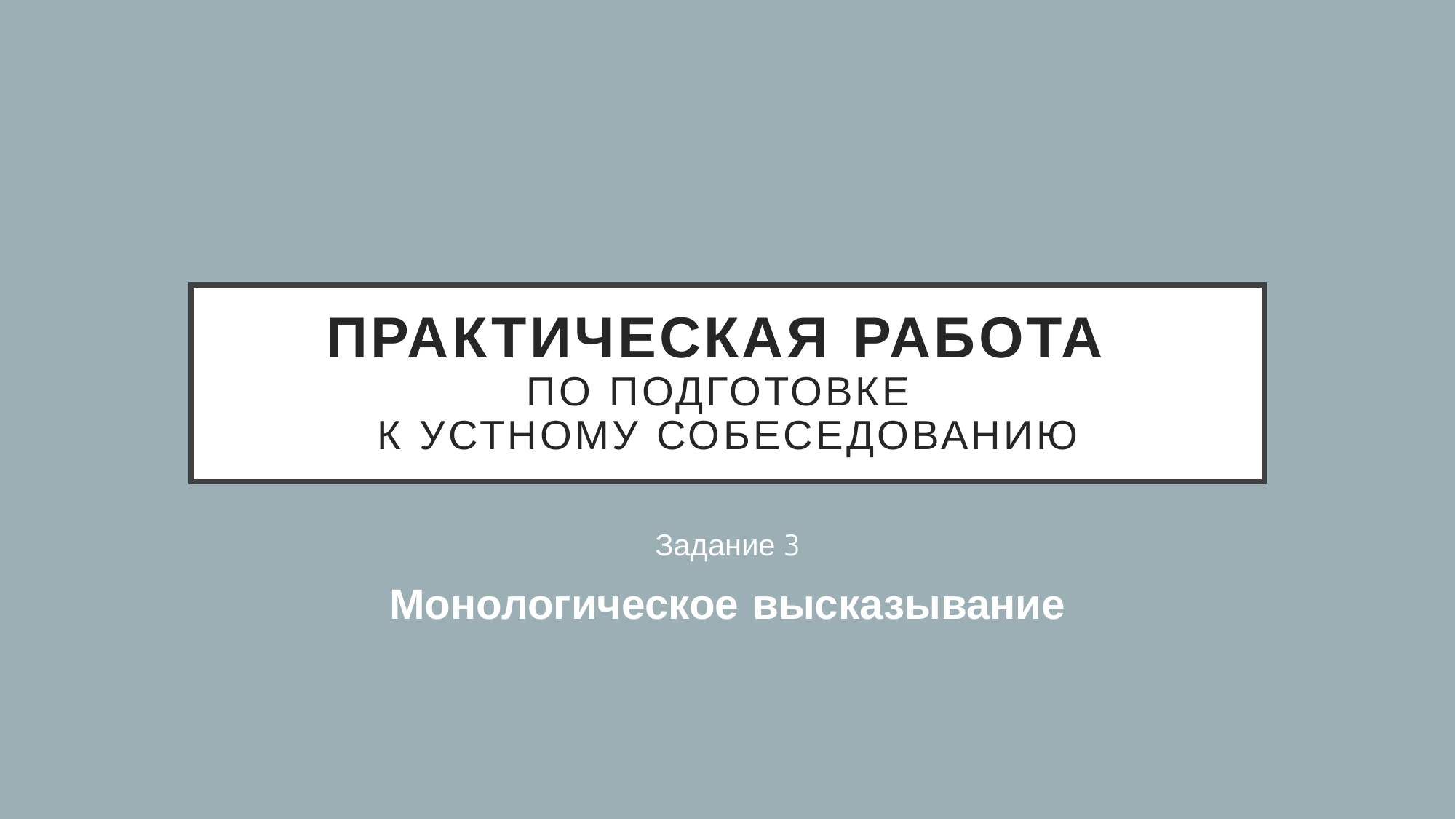

# Практическая работа по подготовке к устному собеседованию
Задание 3
Монологическое высказывание